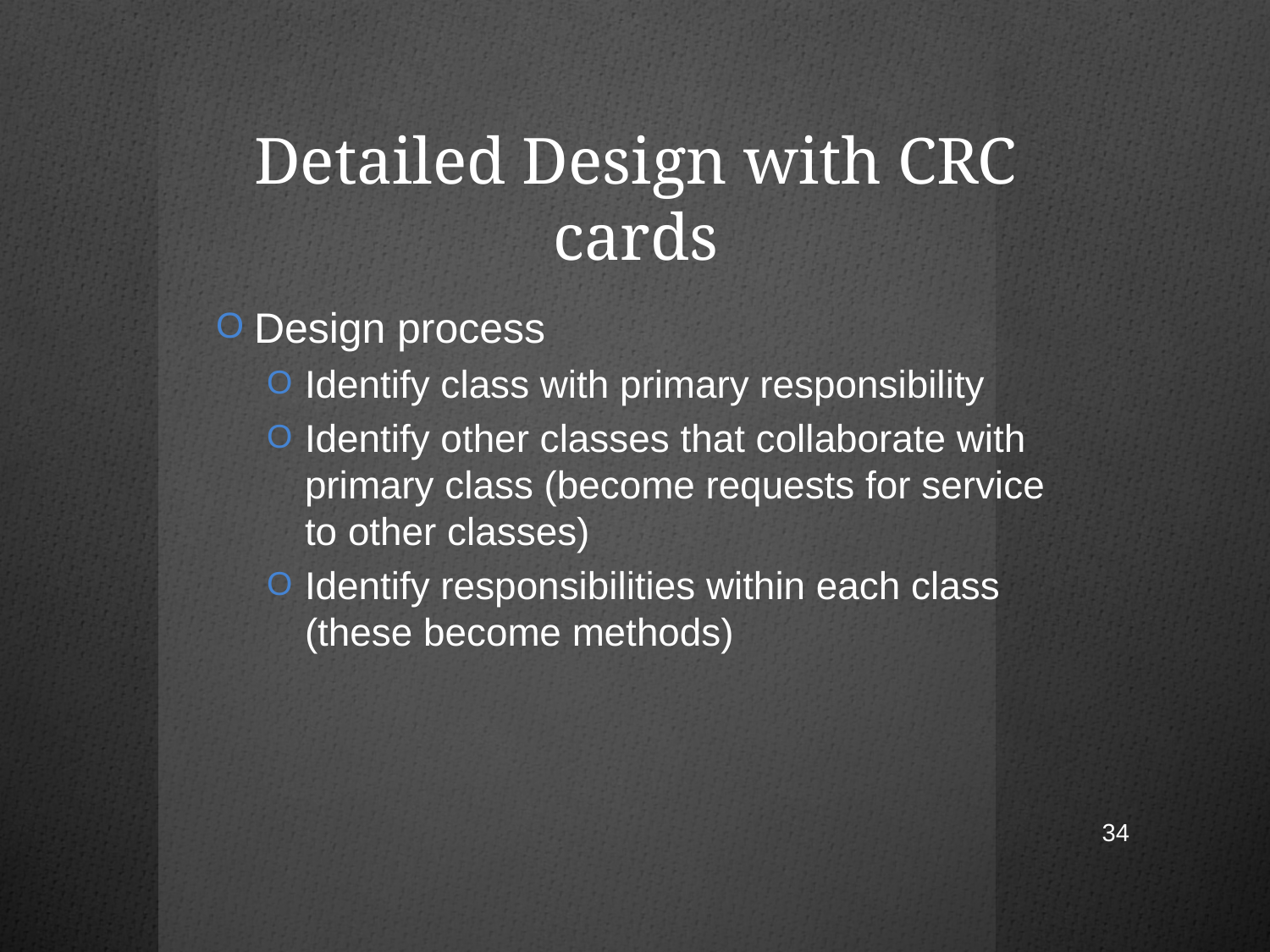

# Detailed Design with CRC cards
Design process
Identify class with primary responsibility
Identify other classes that collaborate with primary class (become requests for service to other classes)‏
Identify responsibilities within each class (these become methods)‏
34